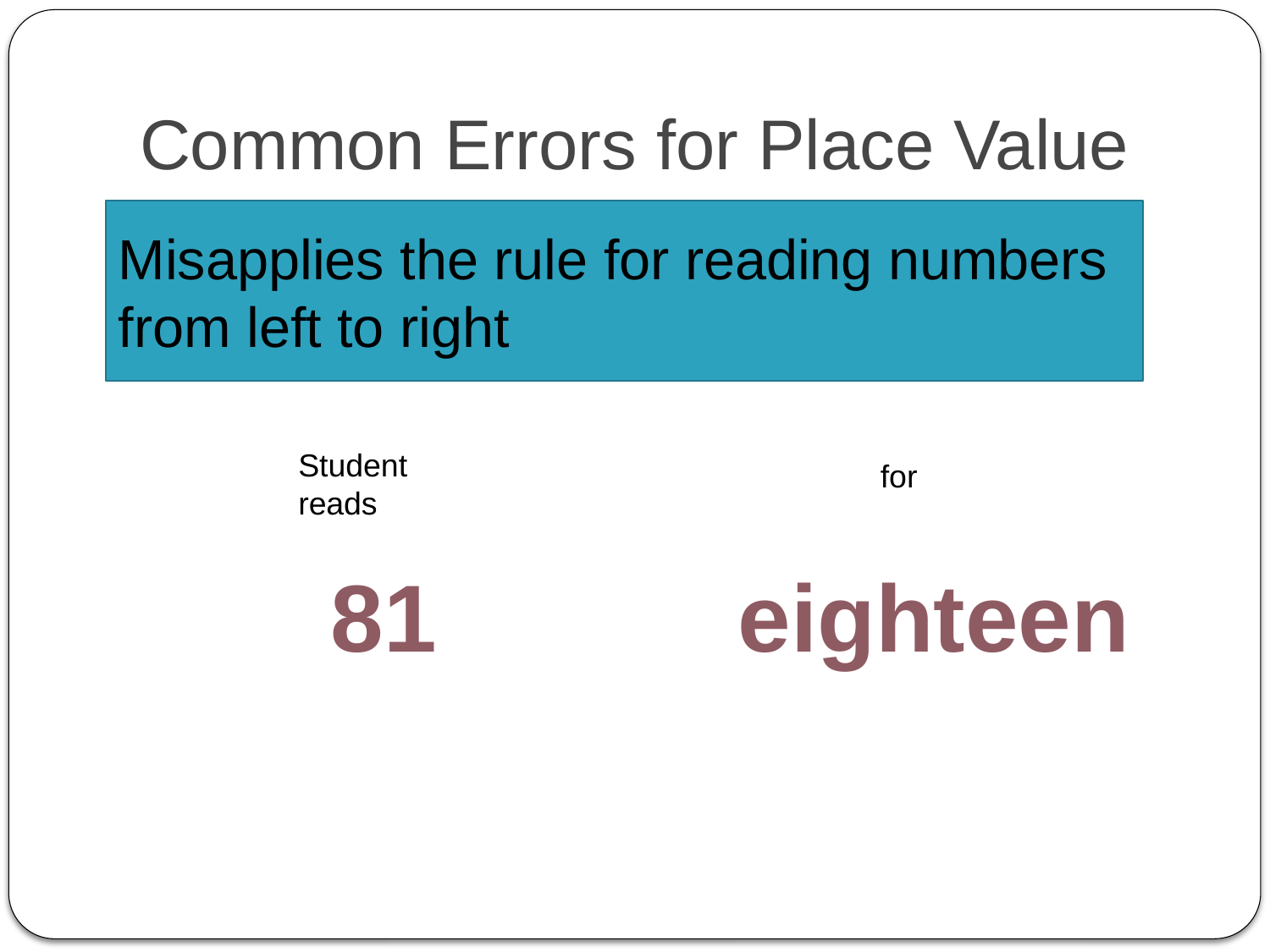

# Common Errors for Place Value
Misapplies the rule for reading numbers from left to right
Student reads
for
81
eighteen